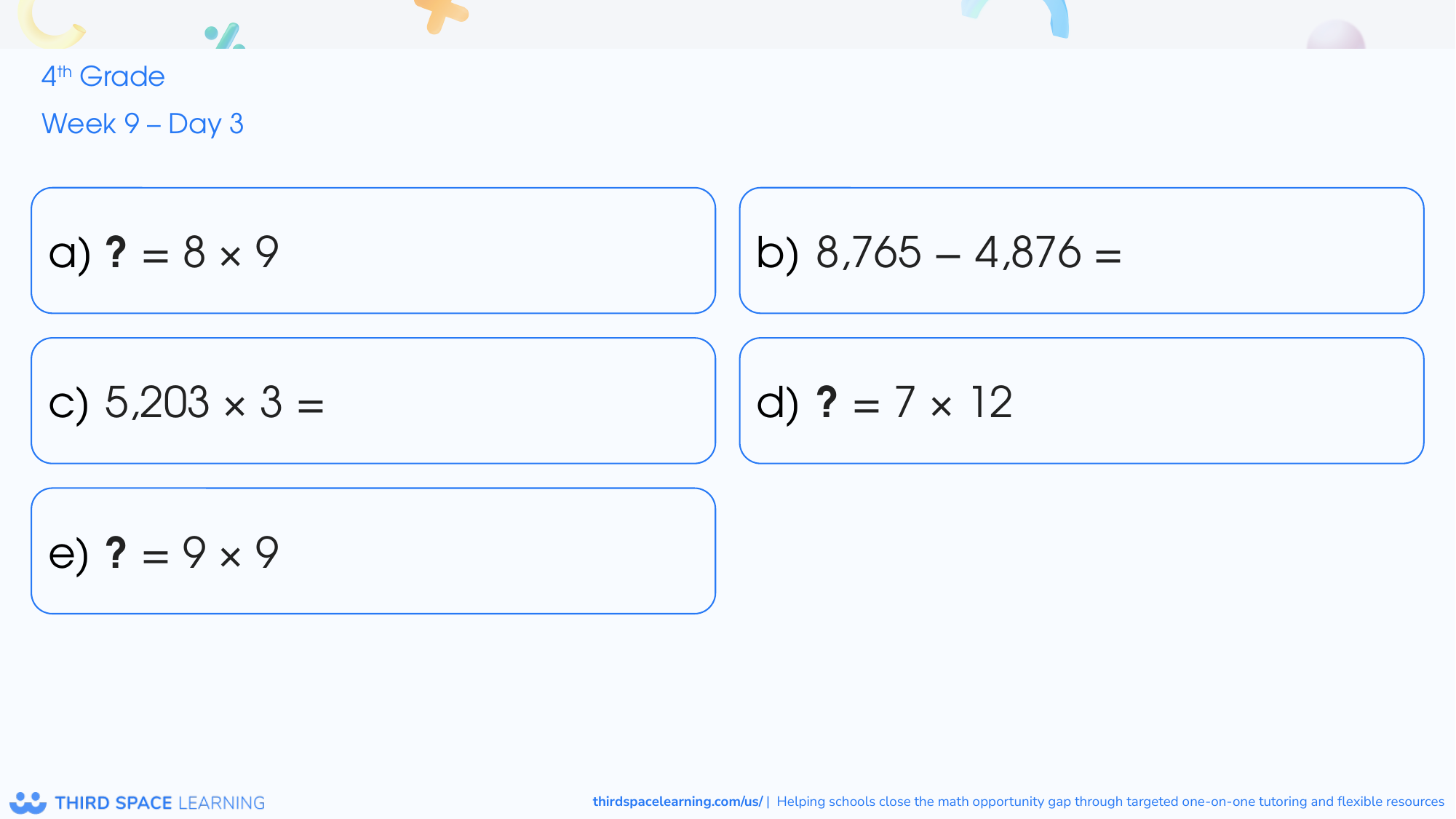

4th Grade
Week 9 – Day 3
? = 8 × 9
8,765 − 4,876 =
5,203 × 3 =
? = 7 × 12
? = 9 × 9